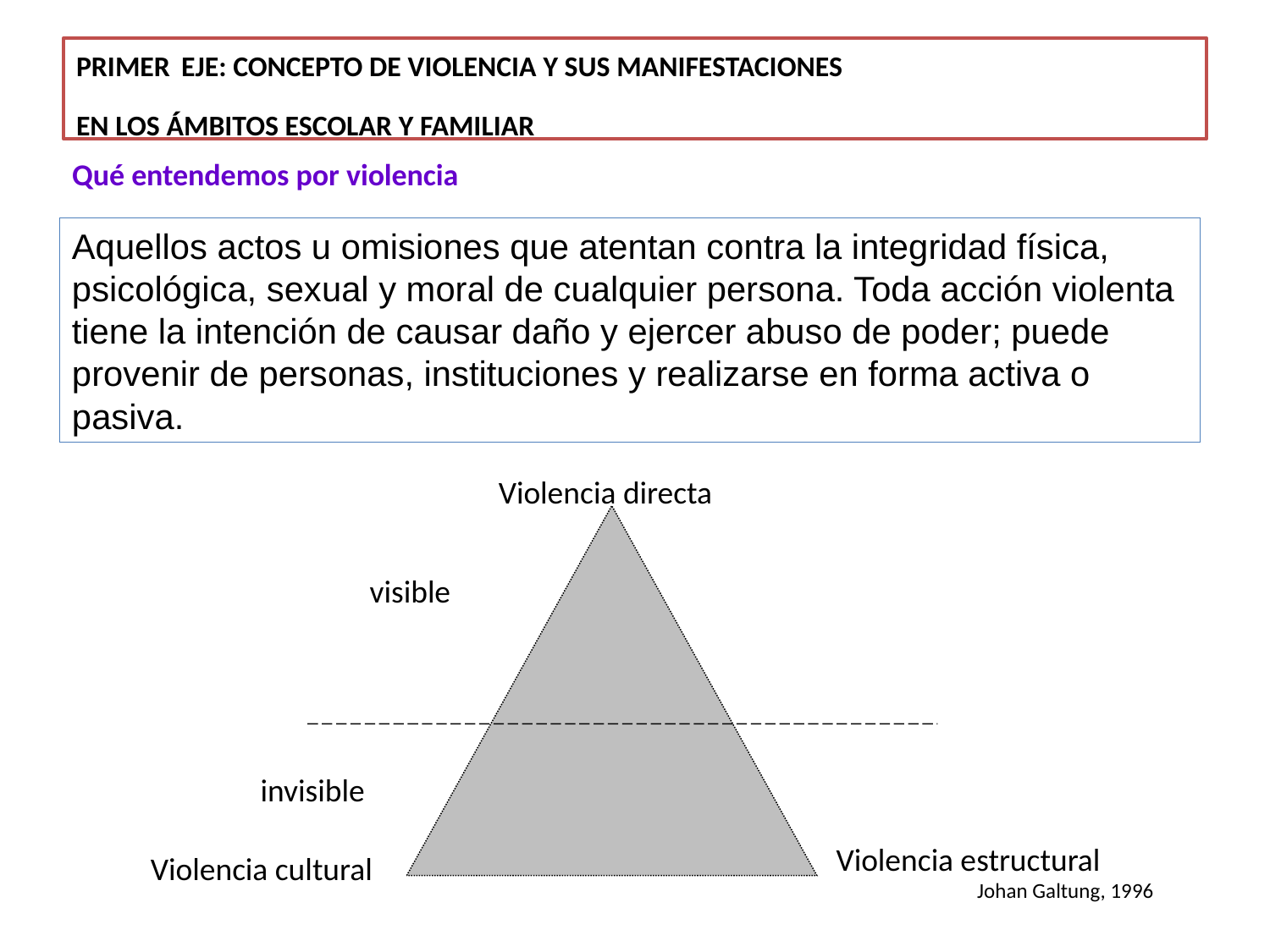

# PRIMER EJE: CONCEPTO DE VIOLENCIA Y SUS MANIFESTACIONES EN LOS ÁMBITOS ESCOLAR Y FAMILIAR
Qué entendemos por violencia
Aquellos actos u omisiones que atentan contra la integridad física, psicológica, sexual y moral de cualquier persona. Toda acción violenta tiene la intención de causar daño y ejercer abuso de poder; puede provenir de personas, instituciones y realizarse en forma activa o pasiva.
Violencia directa

visible

invisible
Violencia estructural
Johan Galtung, 1996
Violencia cultural